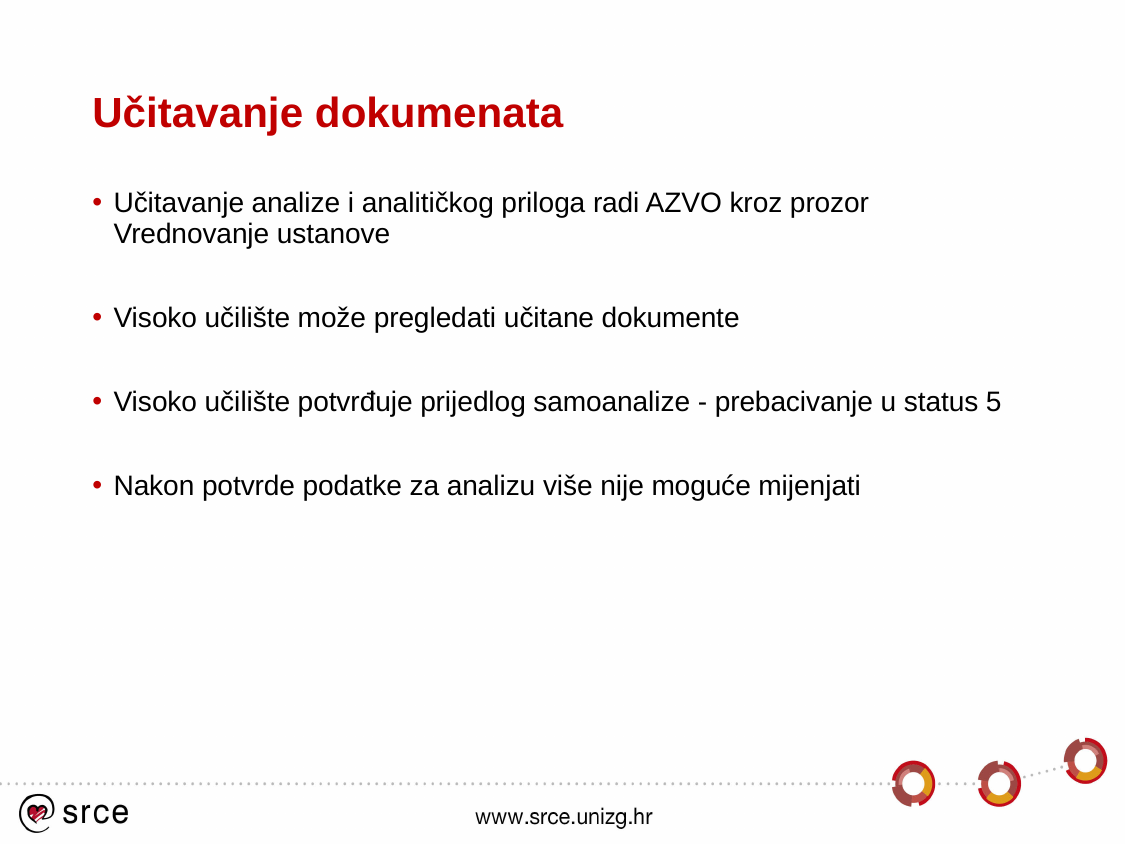

# Učitavanje dokumenata
Učitavanje analize i analitičkog priloga radi AZVO kroz prozor Vrednovanje ustanove

Visoko učilište može pregledati učitane dokumente

Visoko učilište potvrđuje prijedlog samoanalize - prebacivanje u status 5

Nakon potvrde podatke za analizu više nije moguće mijenjati